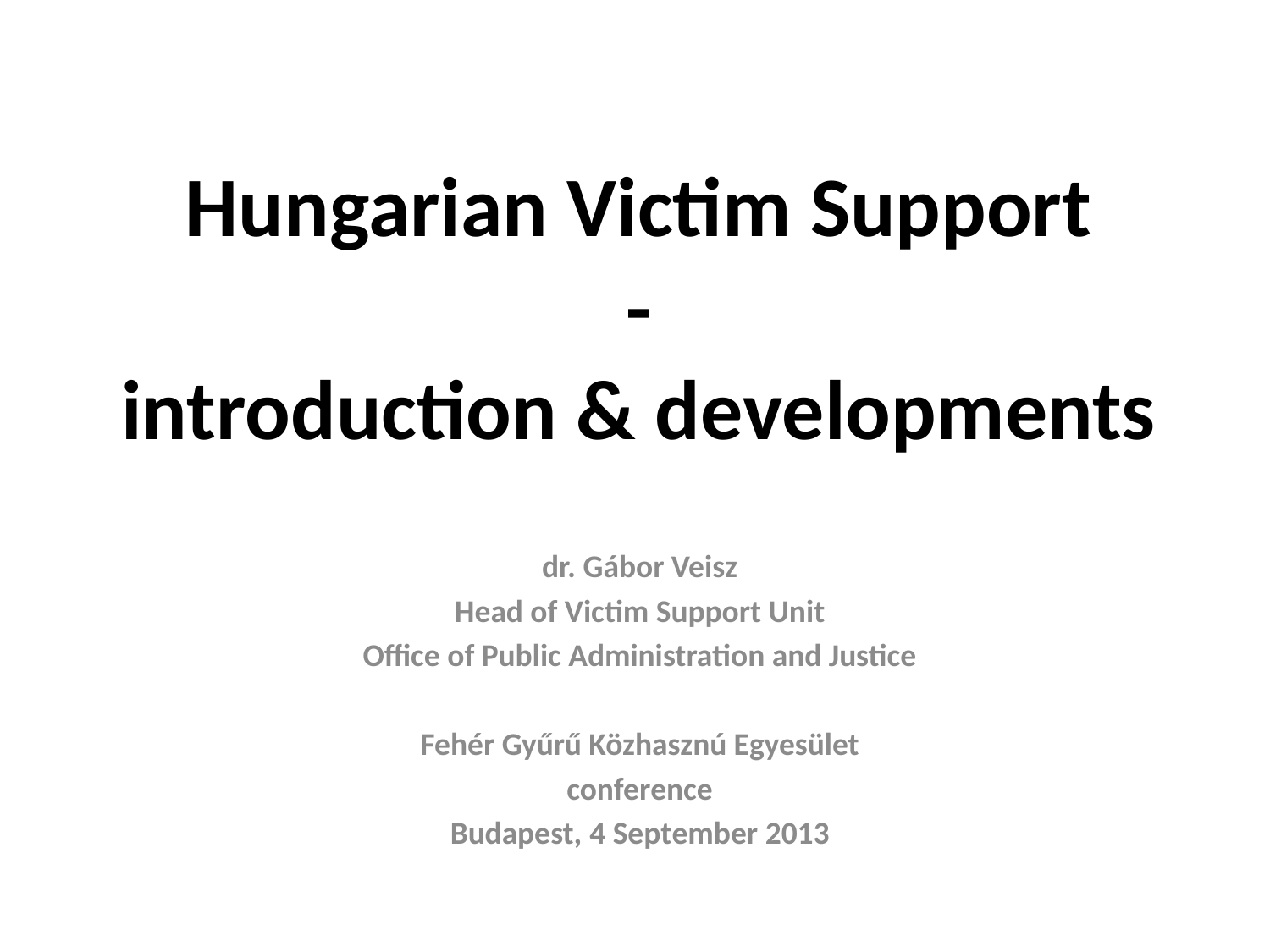

# Hungarian Victim Support - introduction & developments
dr. Gábor Veisz
Head of Victim Support Unit
Office of Public Administration and Justice

Fehér Gyűrű Közhasznú Egyesület
conference
Budapest, 4 September 2013